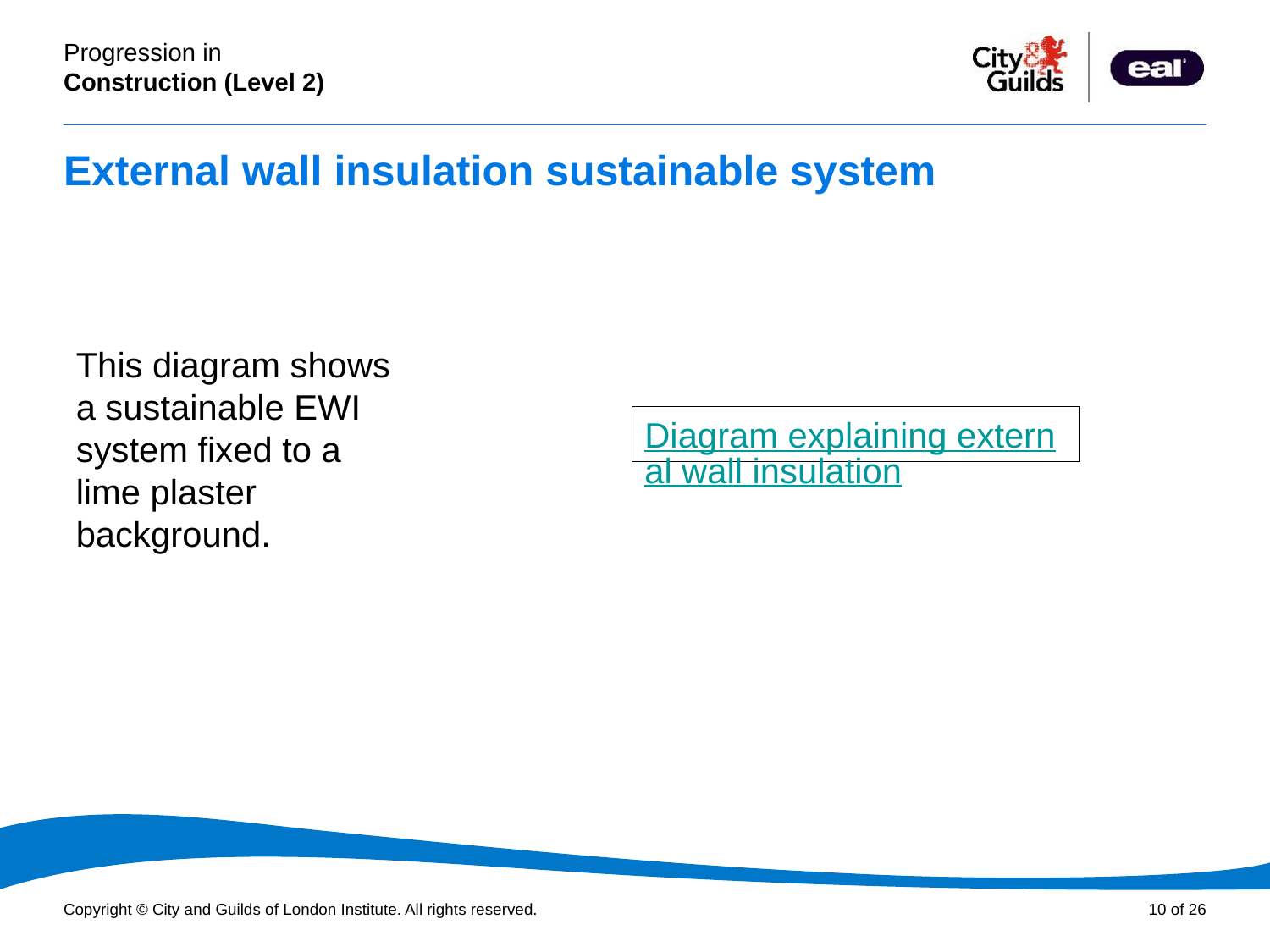

# External wall insulation sustainable system

This diagram shows a sustainable EWI system fixed to a lime plaster background.
Diagram explaining external wall insulation